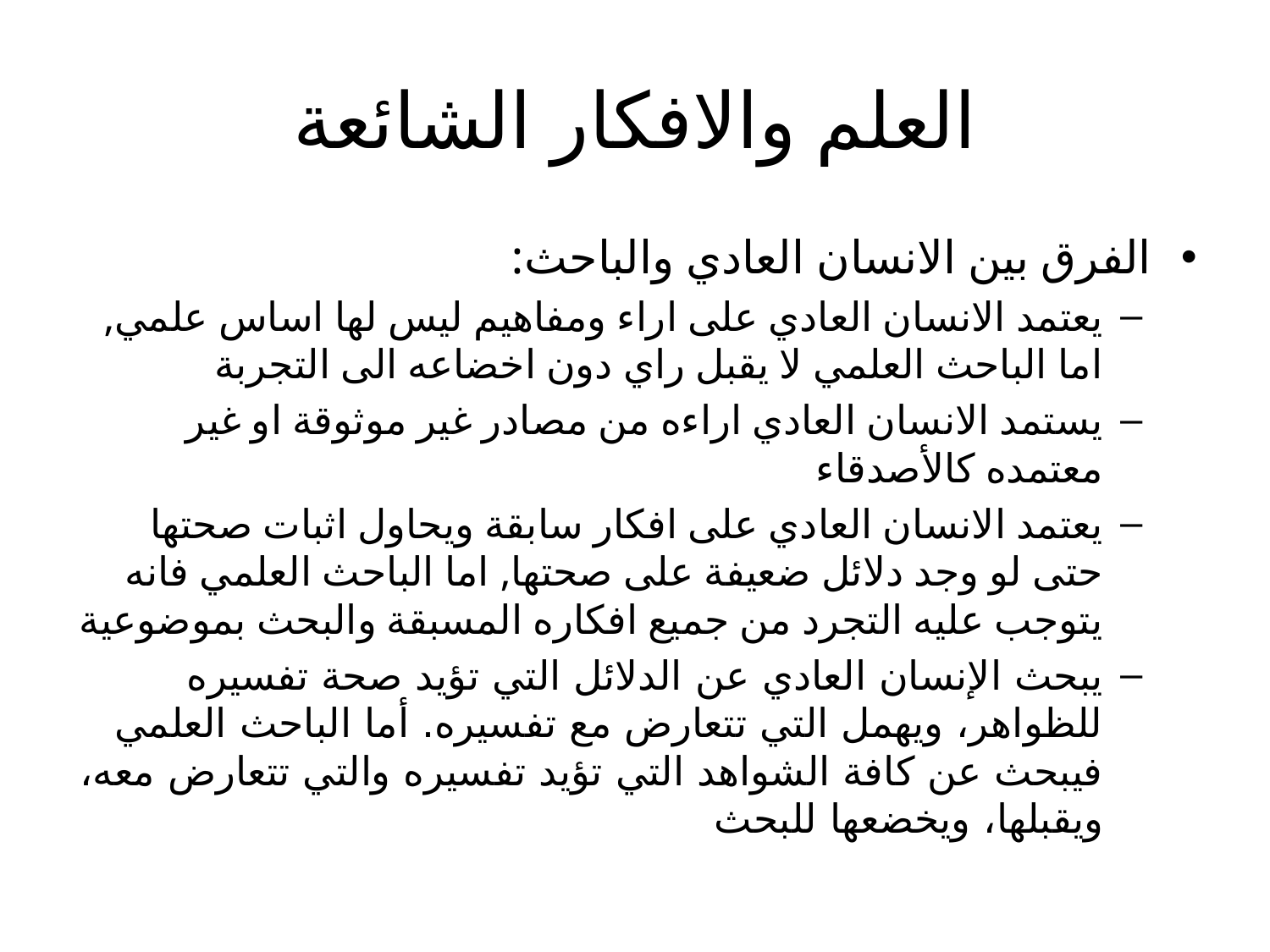

# العلم والافكار الشائعة
الفرق بين الانسان العادي والباحث:
يعتمد الانسان العادي على اراء ومفاهيم ليس لها اساس علمي, اما الباحث العلمي لا يقبل راي دون اخضاعه الى التجربة
يستمد الانسان العادي اراءه من مصادر غير موثوقة او غير معتمده كالأصدقاء
يعتمد الانسان العادي على افكار سابقة ويحاول اثبات صحتها حتى لو وجد دلائل ضعيفة على صحتها, اما الباحث العلمي فانه يتوجب عليه التجرد من جميع افكاره المسبقة والبحث بموضوعية
يبحث الإنسان العادي عن الدلائل التي تؤيد صحة تفسيره للظواهر، ويهمل التي تتعارض مع تفسيره. أما الباحث العلمي فيبحث عن كافة الشواهد التي تؤيد تفسيره والتي تتعارض معه، ويقبلها، ويخضعها للبحث